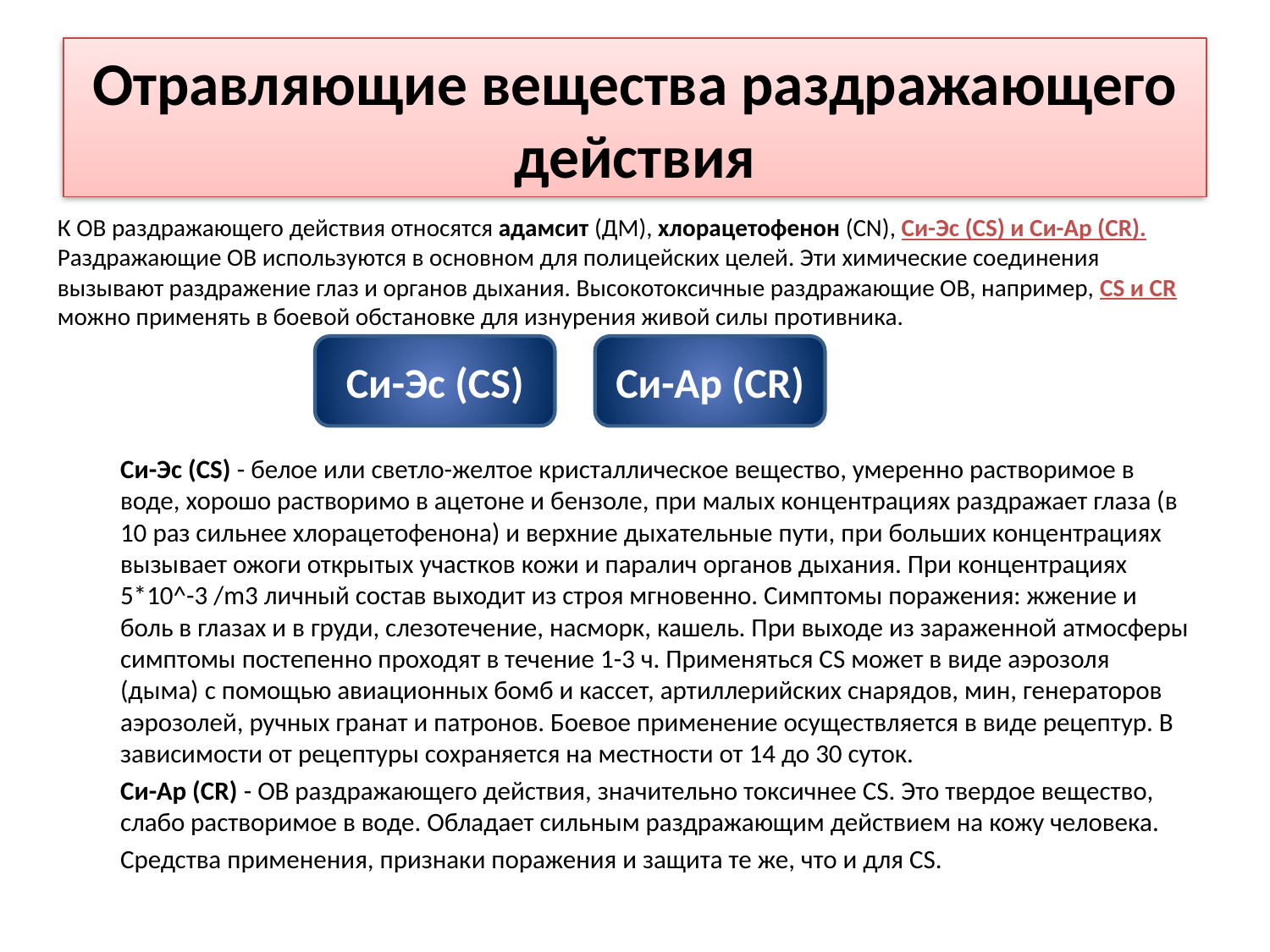

# Отравляющие вещества раздражающего действия
К ОВ раздражающего действия относятся адамсит (ДМ), хлорацетофенон (CN), Си-Эс (CS) и Си-Ар (CR). Раздражающие ОВ используются в основном для полицейских целей. Эти химические соединения вызывают раздражение глаз и органов дыхания. Высокотоксичные раздражающие ОВ, например, CS и CR можно применять в боевой обстановке для изнурения живой силы противника.
Си-Эс (CS)
Си-Ар (CR)
	Си-Эс (CS) - белое или светло-желтое кристаллическое вещество, умеренно растворимое в воде, хорошо растворимо в ацетоне и бензоле, при малых концентрациях раздражает глаза (в 10 раз сильнее хлорацетофенона) и верхние дыхательные пути, при больших концентрациях вызывает ожоги открытых участков кожи и паралич органов дыхания. При концентрациях 5*10^-3 /m3 личный состав выходит из строя мгновенно. Симптомы поражения: жжение и боль в глазах и в груди, слезотечение, насморк, кашель. При выходе из зараженной атмосферы симптомы постепенно проходят в течение 1-3 ч. Применяться CS может в виде аэрозоля (дыма) с помощью авиационных бомб и кассет, артиллерийских снарядов, мин, генераторов аэрозолей, ручных гранат и патронов. Боевое применение осуществляется в виде рецептур. В зависимости от рецептуры сохраняется на местности от 14 до 30 суток.
	Си-Ар (CR) - ОВ раздражающего действия, значительно токсичнее CS. Это твердое вещество, слабо растворимое в воде. Обладает сильным раздражающим действием на кожу человека.
	Средства применения, признаки поражения и защита те же, что и для CS.